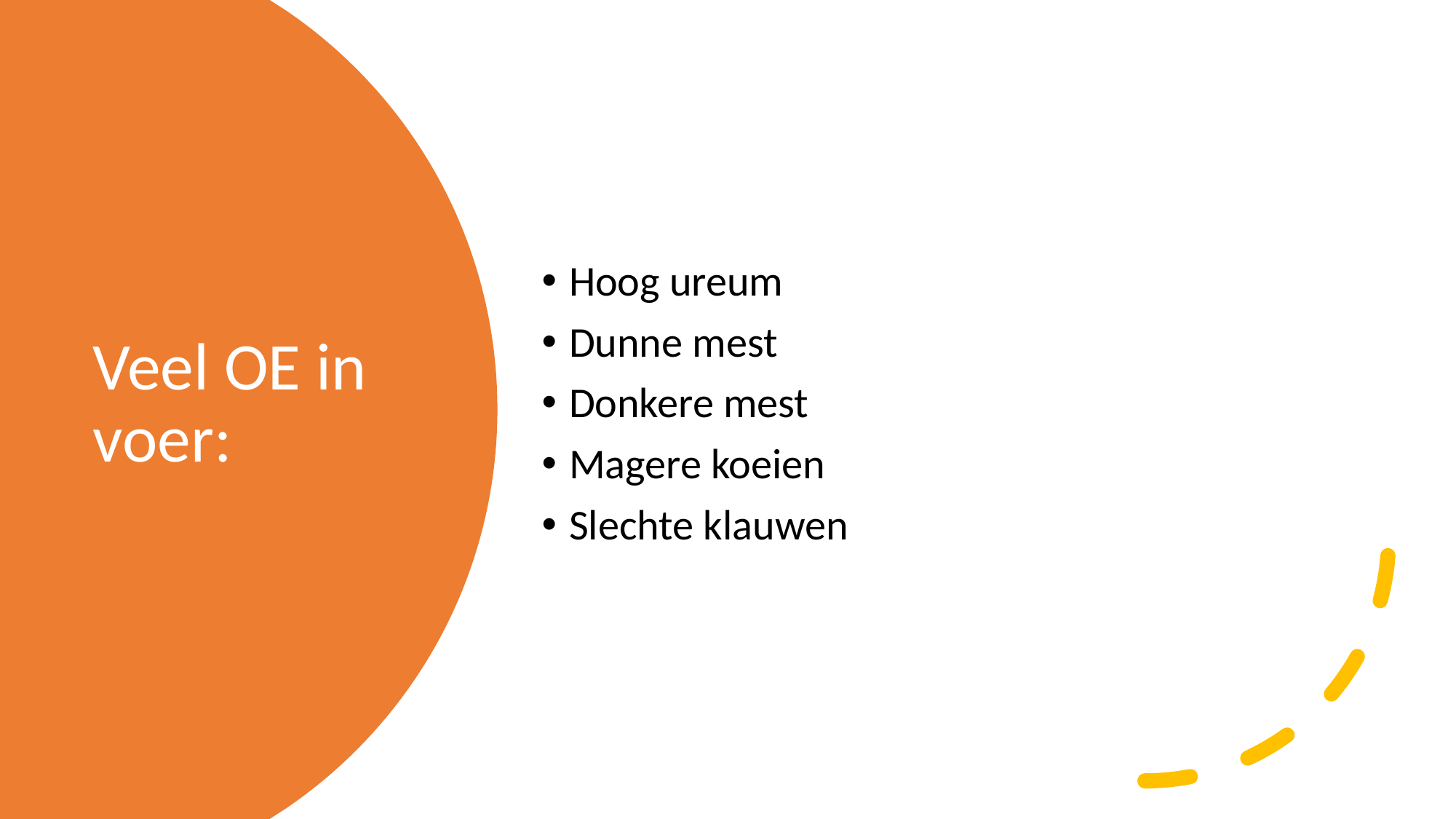

Hoog ureum
Dunne mest
Donkere mest
Magere koeien
Slechte klauwen
# Veel OE in voer: